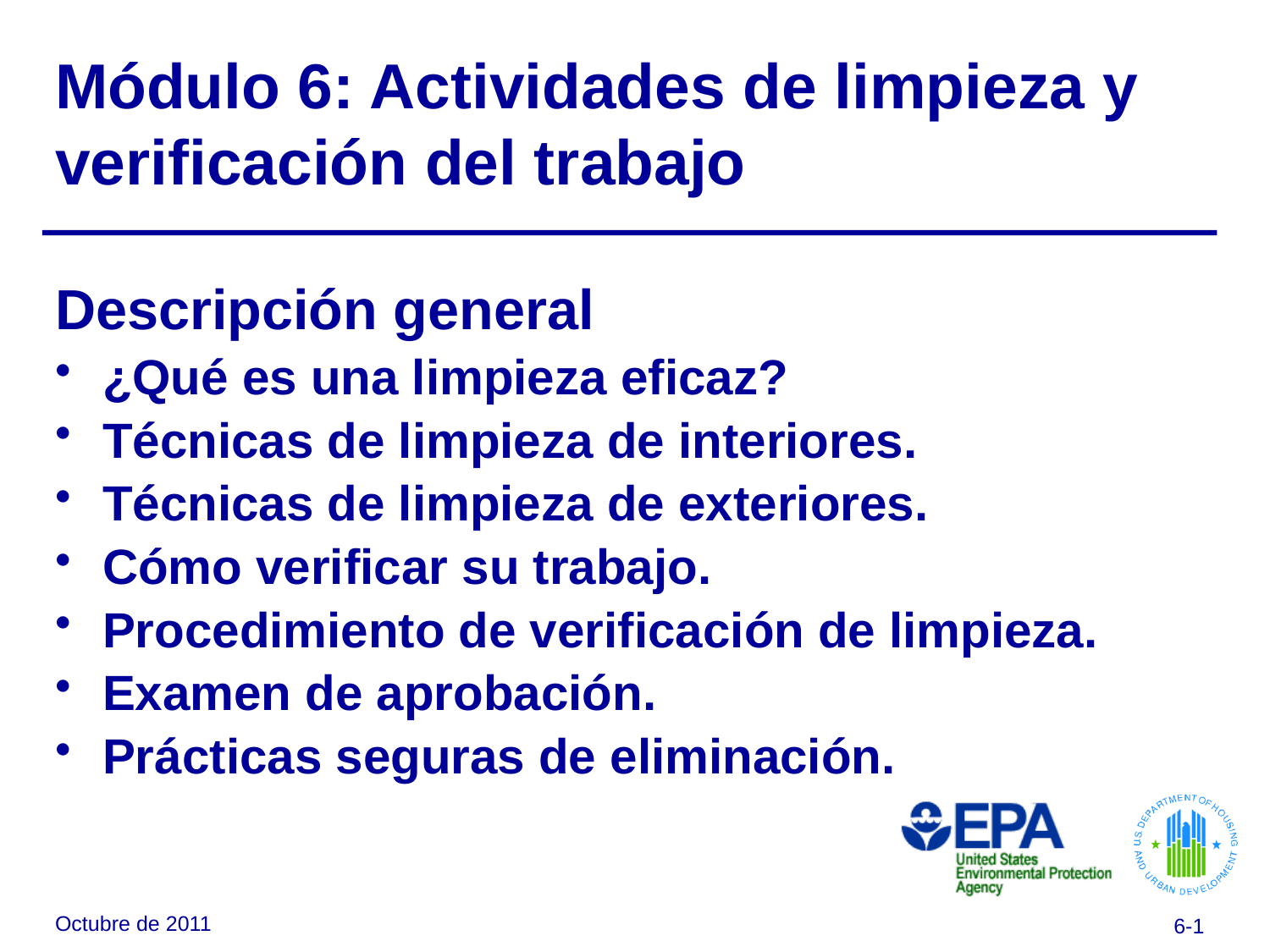

# Módulo 6: Actividades de limpieza y verificación del trabajo
Descripción general
¿Qué es una limpieza eficaz?
Técnicas de limpieza de interiores.
Técnicas de limpieza de exteriores.
Cómo verificar su trabajo.
Procedimiento de verificación de limpieza.
Examen de aprobación.
Prácticas seguras de eliminación.
Octubre de 2011
6-1